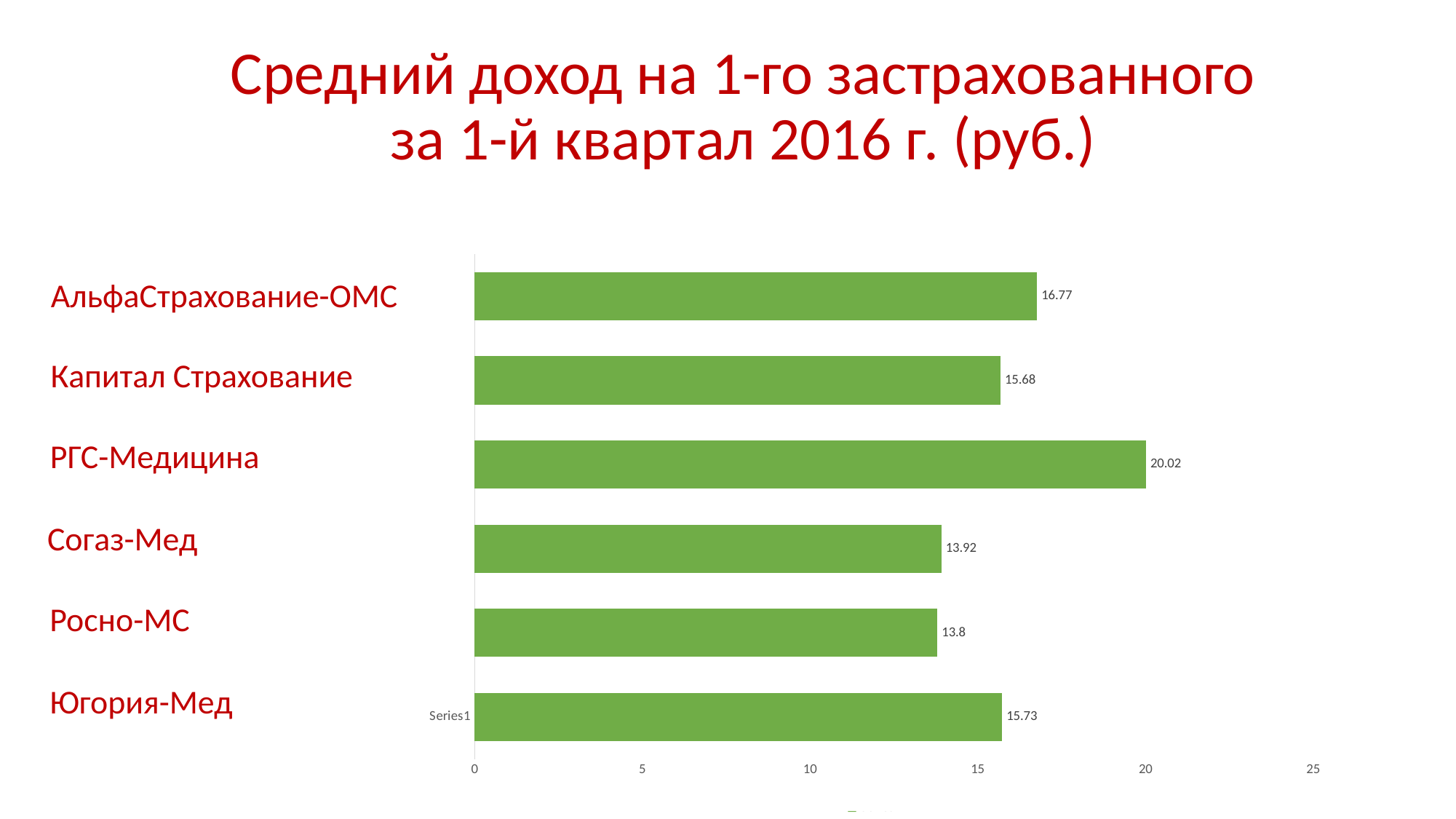

# Средний доход на 1-го застрахованного
за 1-й квартал 2016 г. (руб.)

### Chart

| Category |  |
|---|---|
|  | 15.73 |
|  | 13.8 |
|  | 13.92 |
|  | 20.02 |
|  | 15.68 |
|  | 16.77 |
АльфаСтрахование-ОМС
Капитал Страхование
РГС-Медицина
Согаз-Мед
Росно-МС
Югория-Мед
–